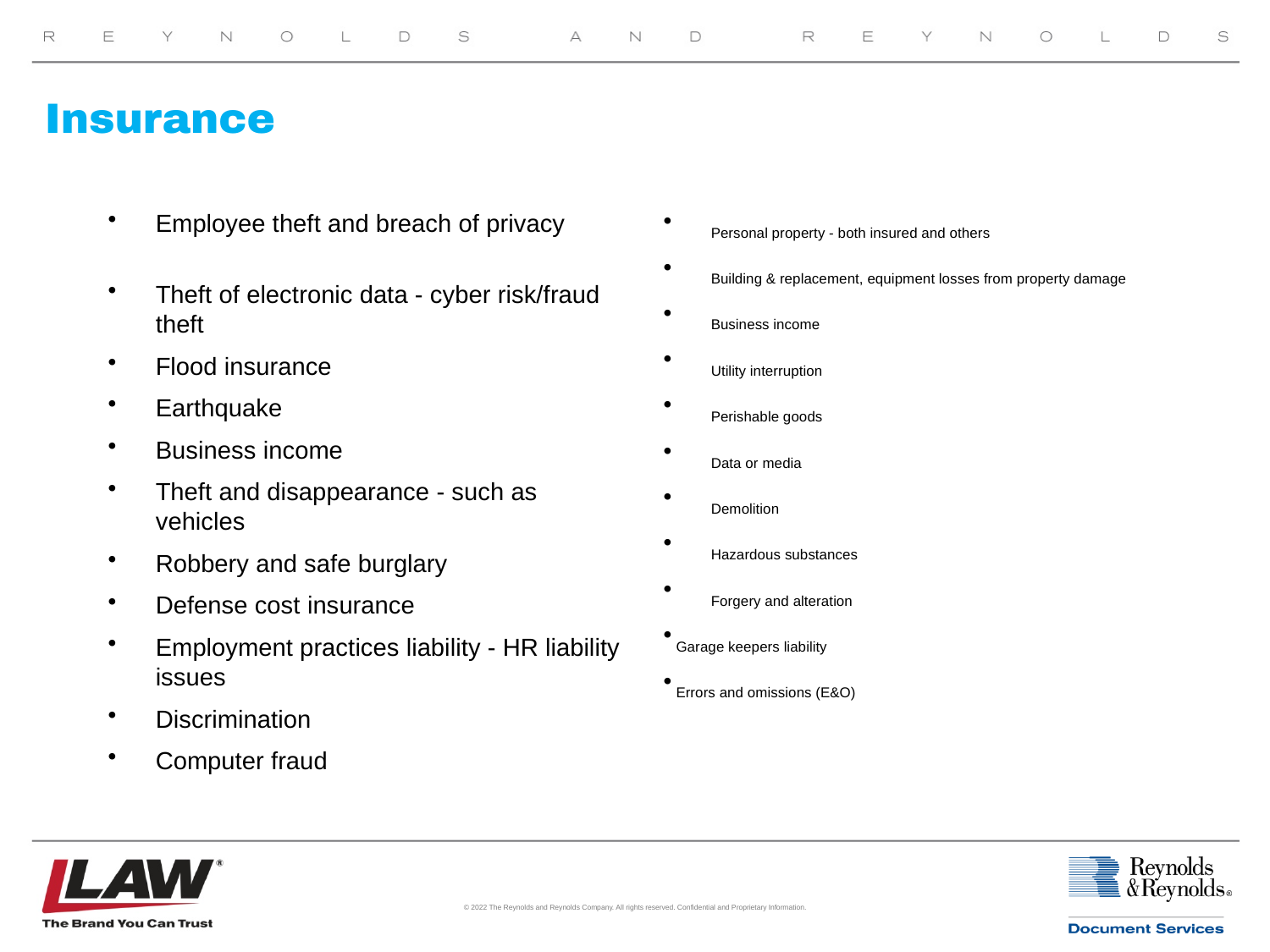

# Insurance
Employee theft and breach of privacy
Theft of electronic data - cyber risk/fraud theft
Flood insurance
Earthquake
Business income
Theft and disappearance - such as vehicles
Robbery and safe burglary
Defense cost insurance
Employment practices liability - HR liability issues
Discrimination
Computer fraud

Personal property - both insured and others
Building & replacement, equipment losses from property damage
Business income
Utility interruption
Perishable goods
Data or media
Demolition
Hazardous substances
Forgery and alteration
Garage keepers liability
Errors and omissions (E&O)